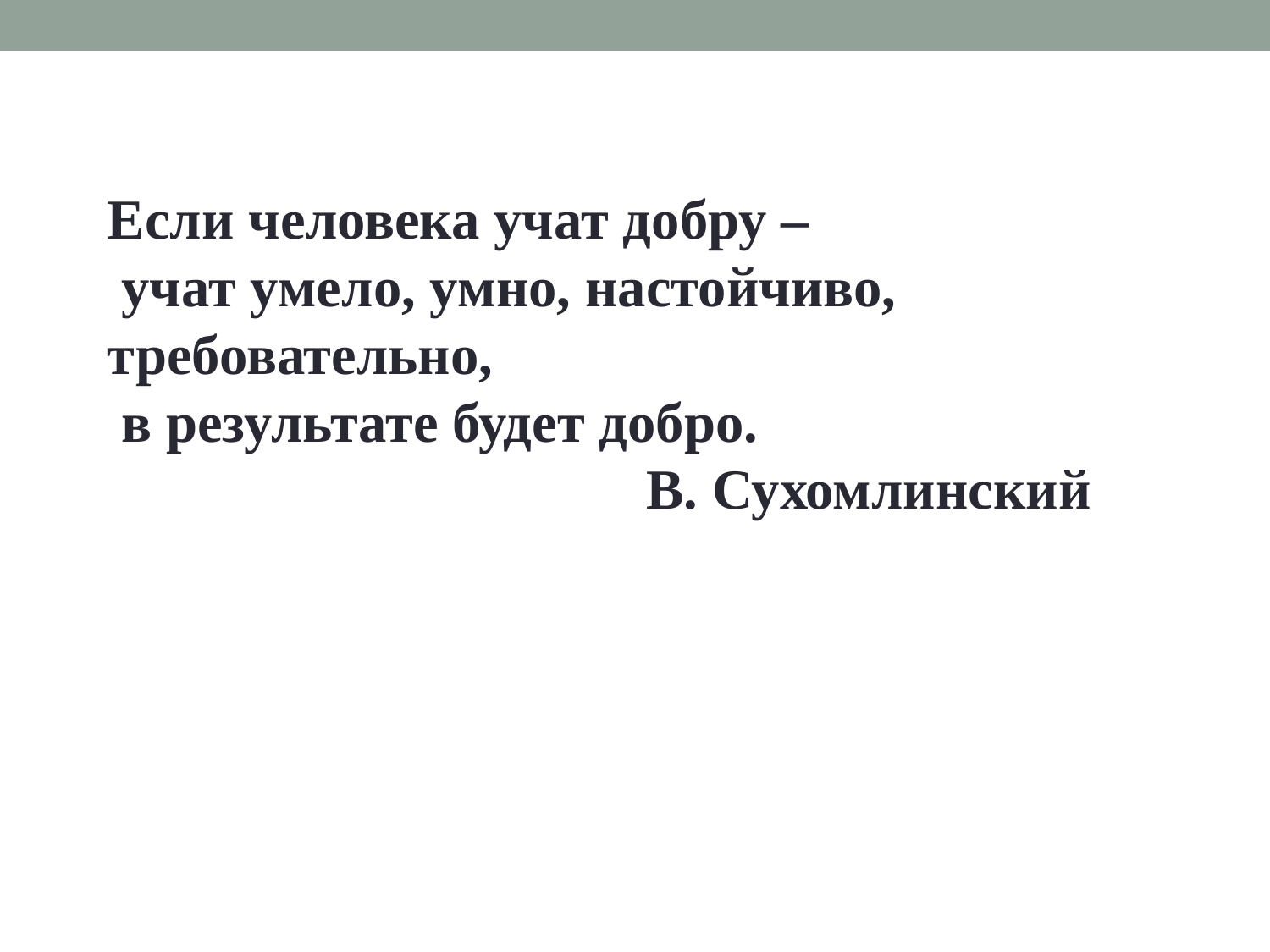

Если человека учат добру –
 учат умело, умно, настойчиво, требовательно,
 в результате будет добро.
                                      В. Сухомлинский